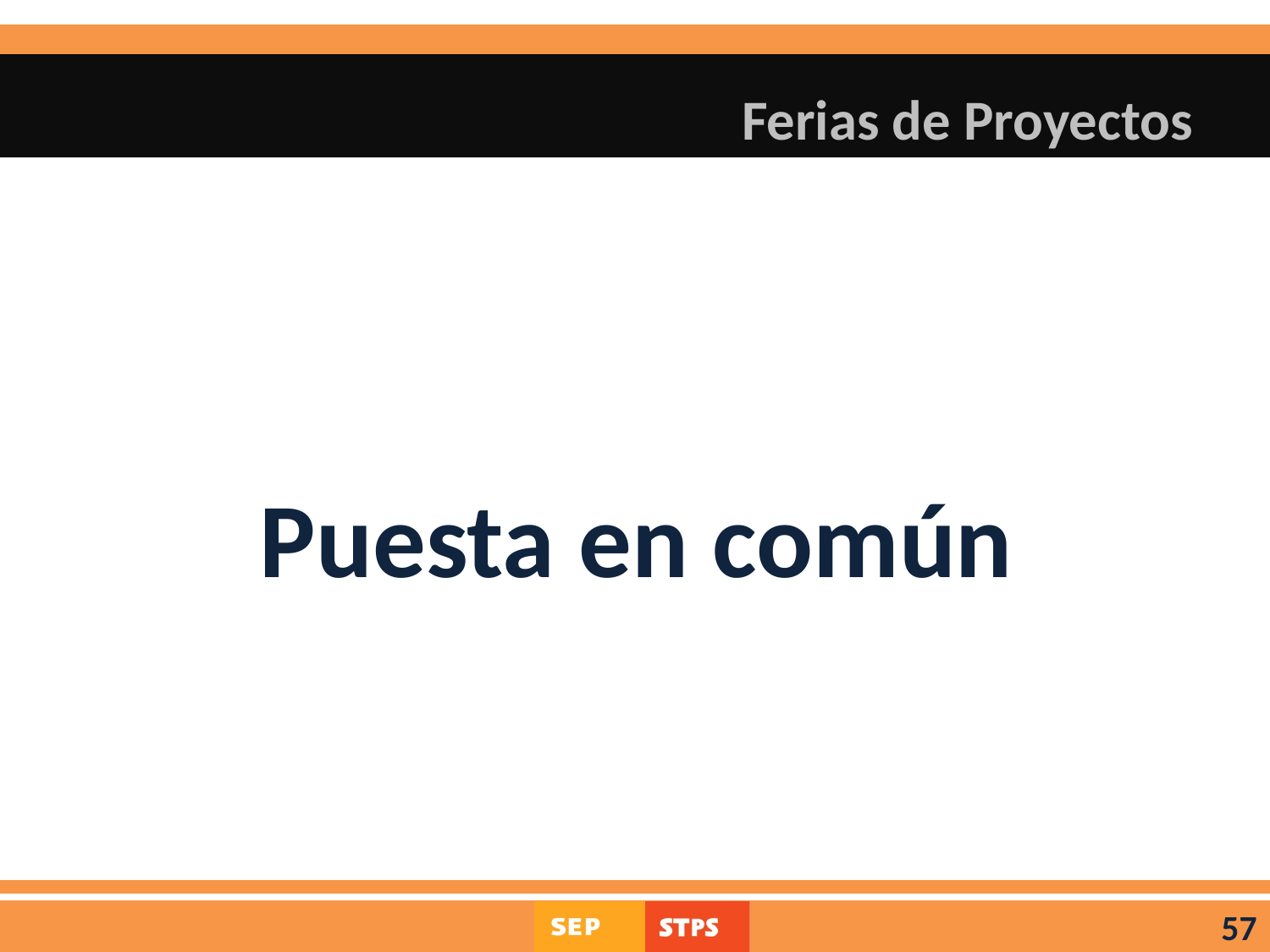

# Ferias de Proyectos
Puesta en común
57